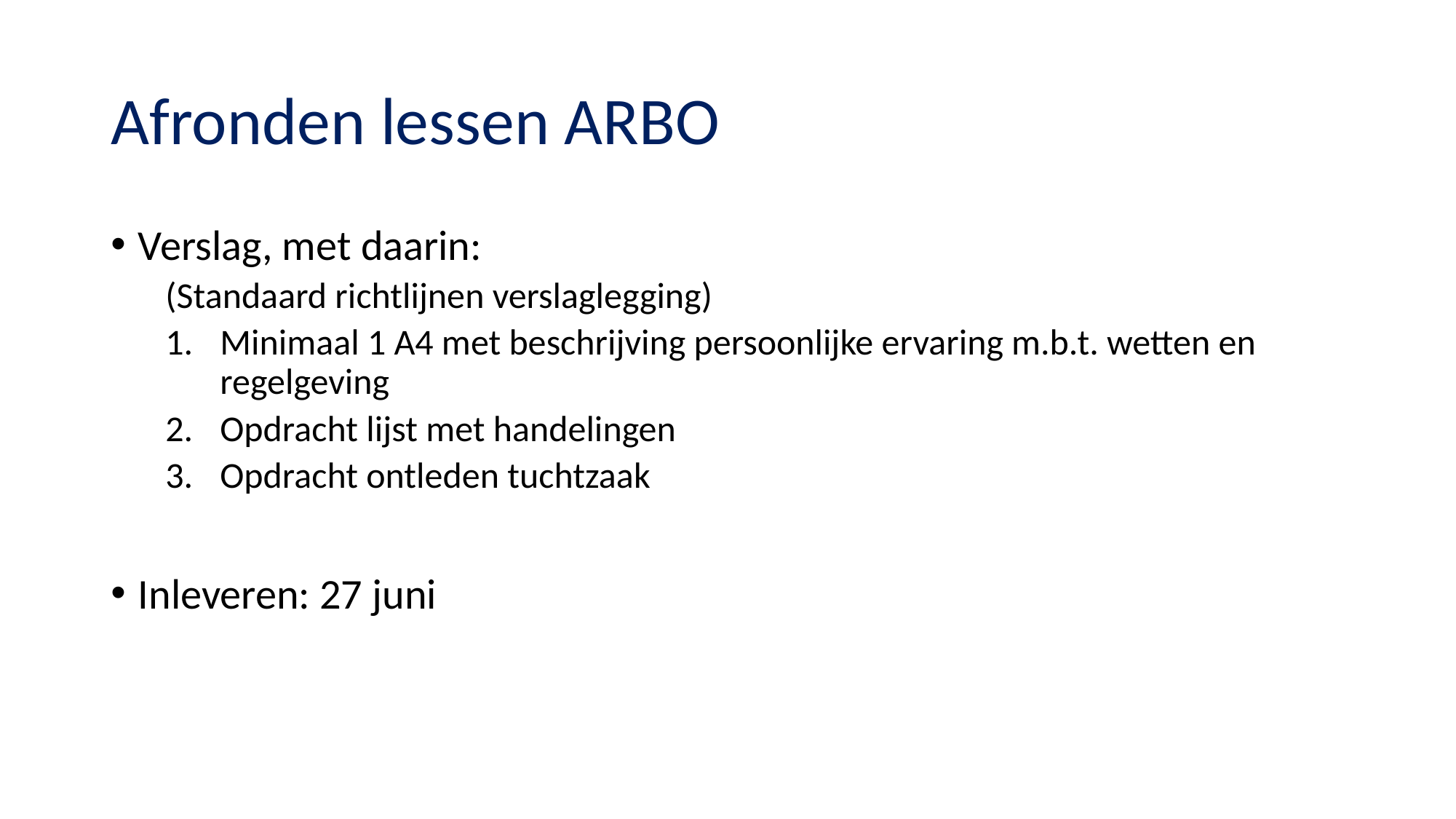

# Afronden lessen ARBO
Verslag, met daarin:
(Standaard richtlijnen verslaglegging)
Minimaal 1 A4 met beschrijving persoonlijke ervaring m.b.t. wetten en regelgeving
Opdracht lijst met handelingen
Opdracht ontleden tuchtzaak

Inleveren: 27 juni